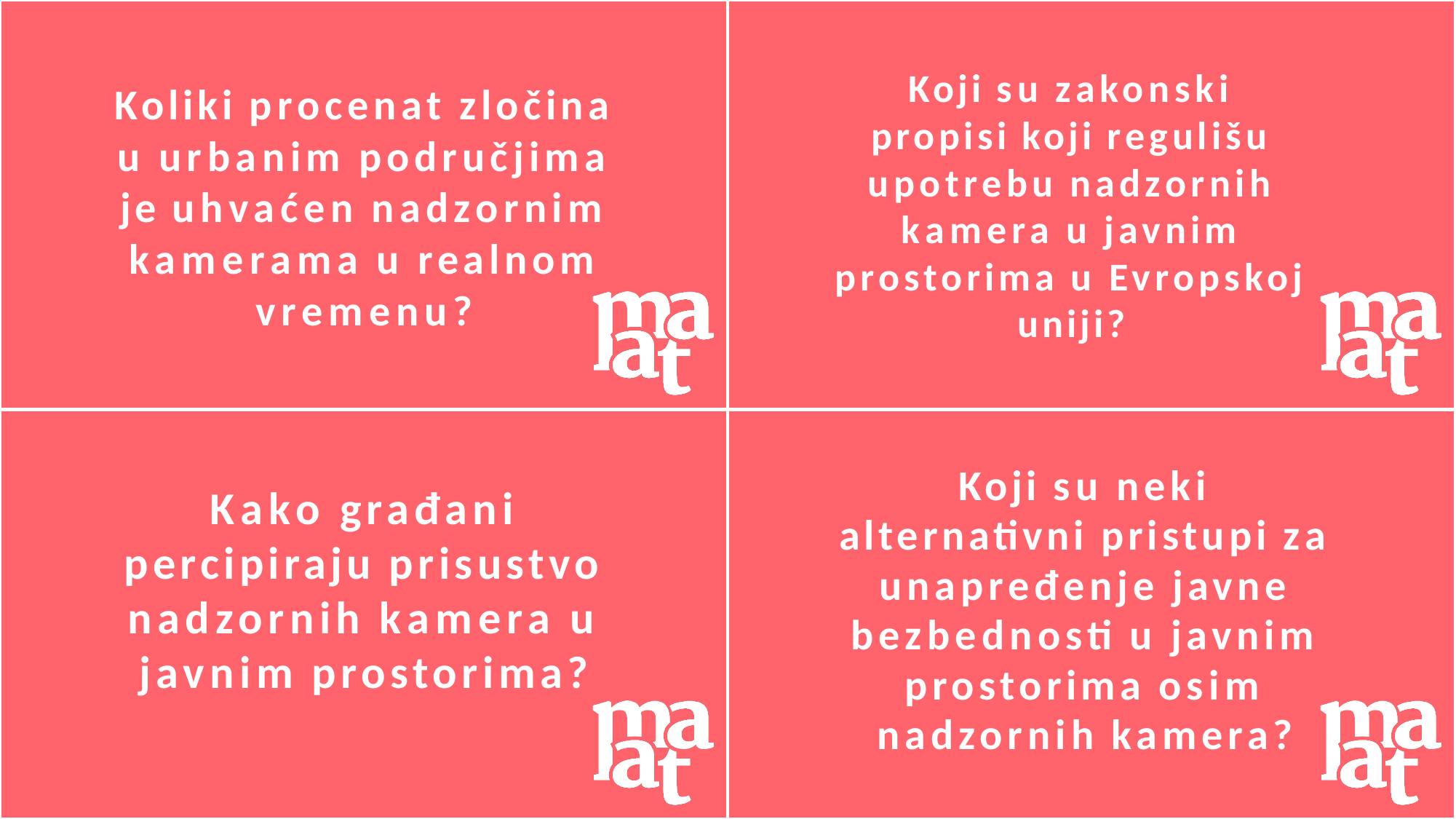

Koji su zakonski propisi koji regulišu upotrebu nadzornih kamera u javnim prostorima u Evropskoj uniji?
# Koliki procenat zločina u urbanim područjima je uhvaćen nadzornim kamerama u realnom vremenu?
Koji su neki alternativni pristupi za unapređenje javne bezbednosti u javnim prostorima osim nadzornih kamera?
Kako građani percipiraju prisustvo nadzornih kamera u javnim prostorima?